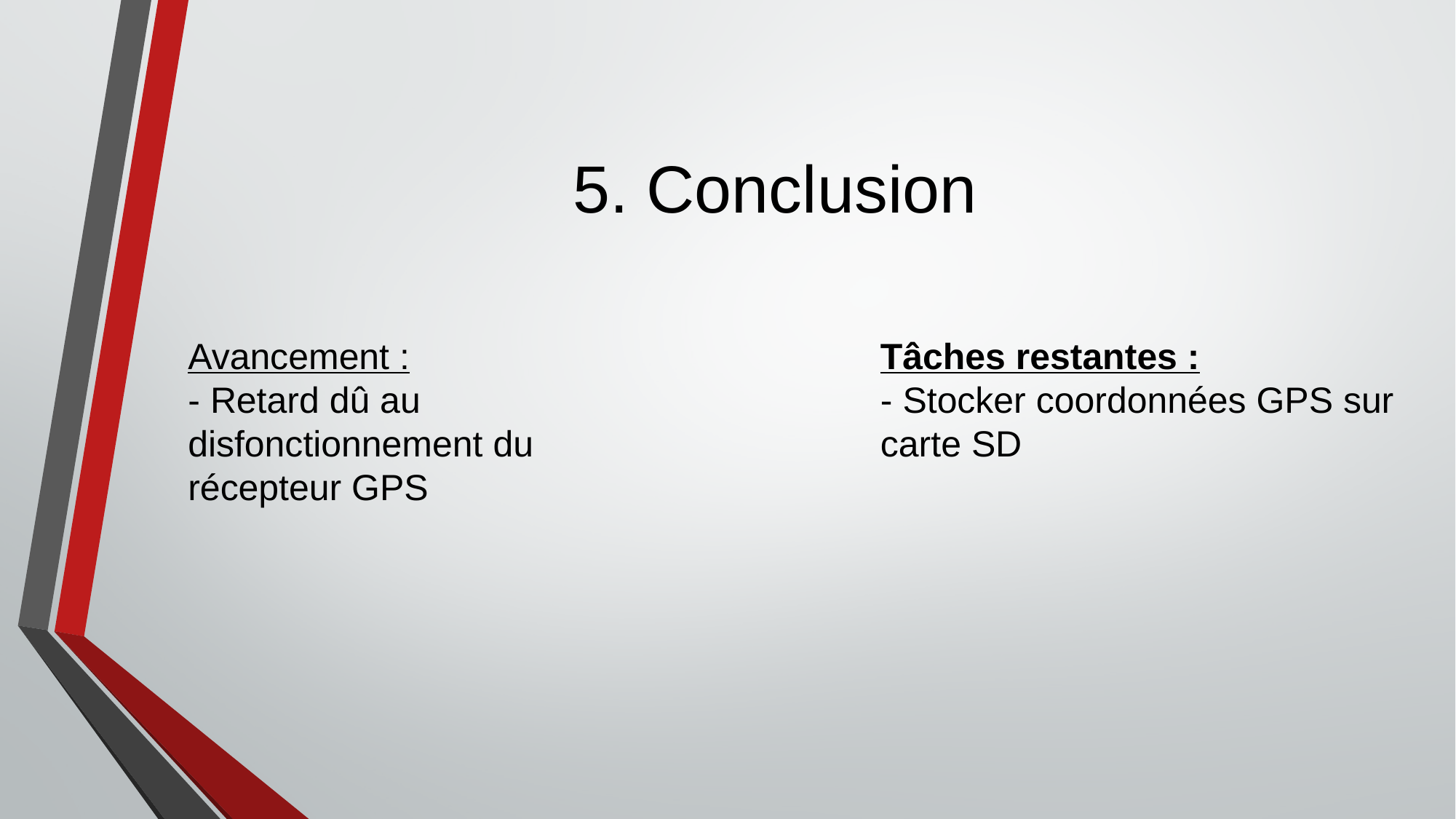

# 5. Conclusion
Avancement :
- Retard dû au disfonctionnement du récepteur GPS
Tâches restantes :
- Stocker coordonnées GPS sur carte SD